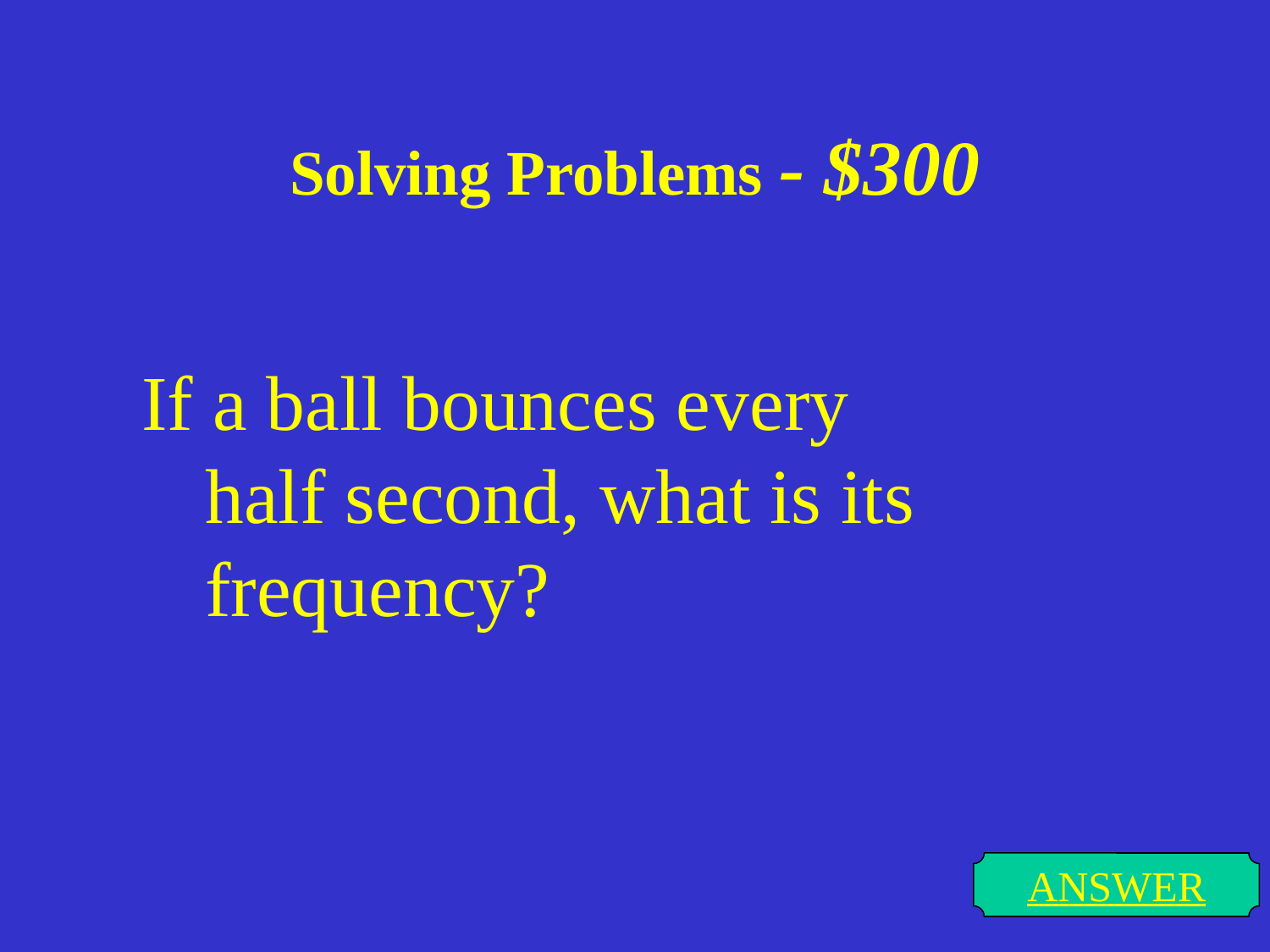

# Solving Problems - $300
If a ball bounces every half second, what is its frequency?

ANSWER